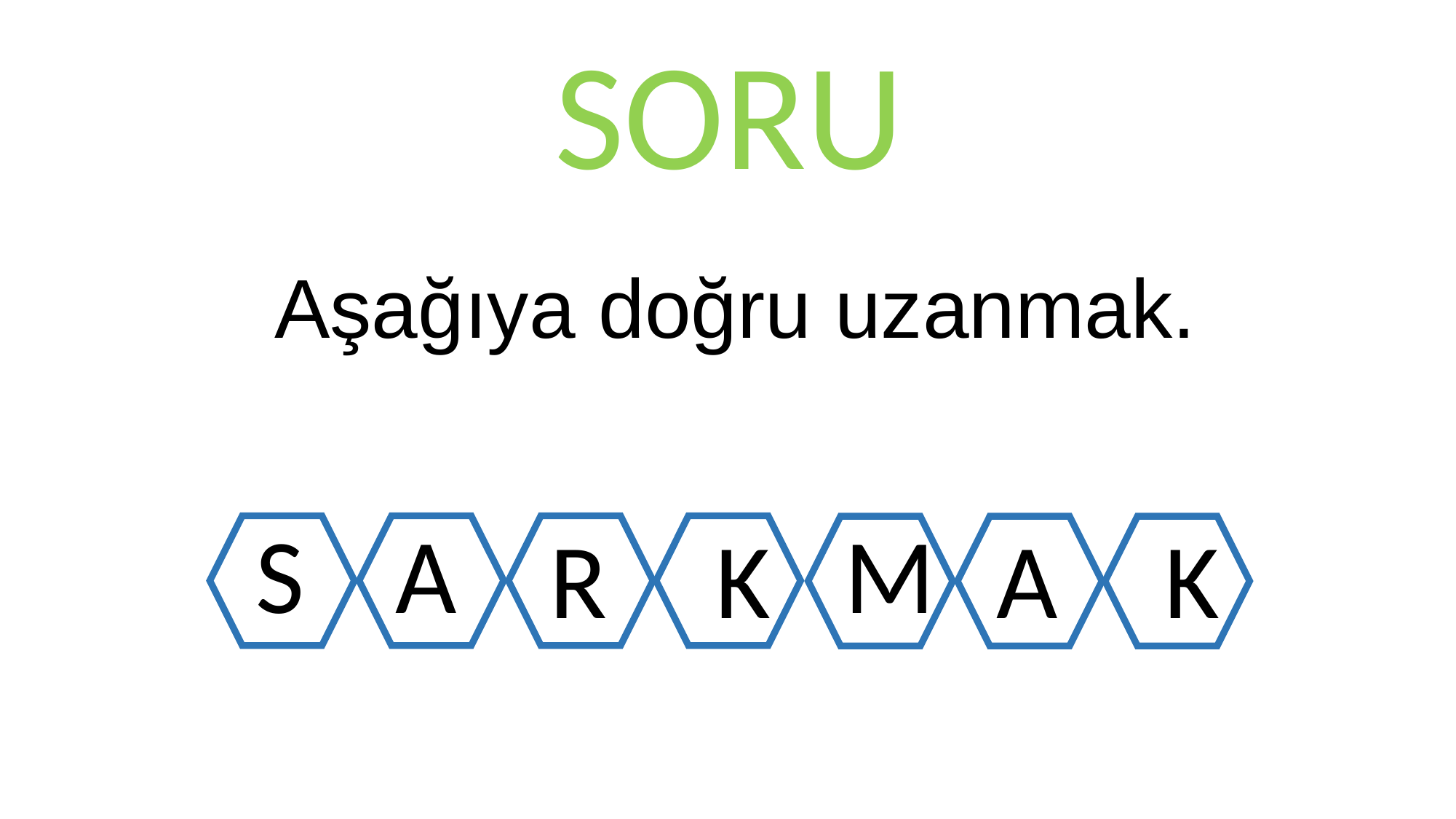

SORU
Aşağıya doğru uzanmak.
S
A
M
R
K
A
K